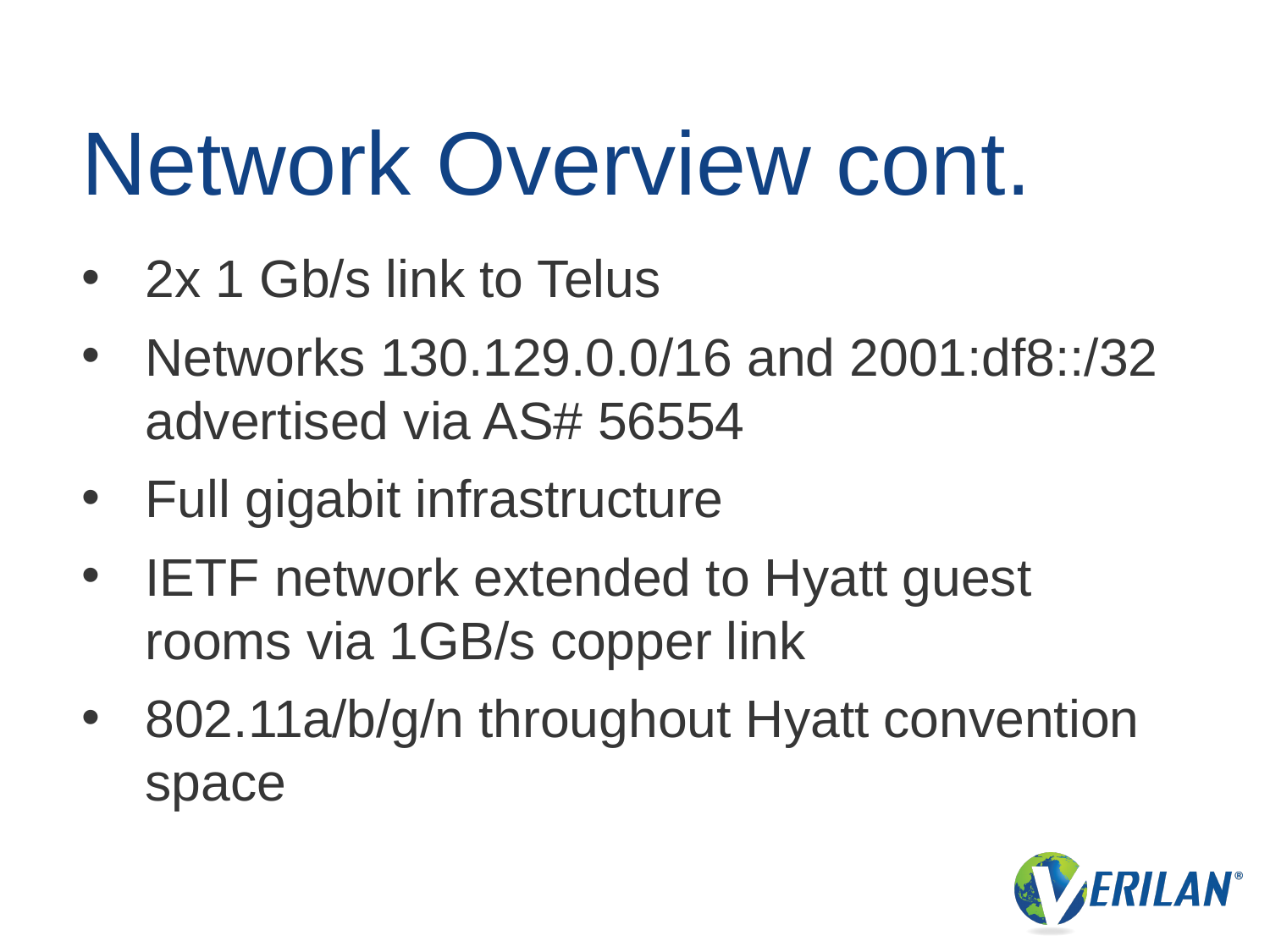

# Network Overview cont.
2x 1 Gb/s link to Telus
Networks 130.129.0.0/16 and 2001:df8::/32 advertised via AS# 56554
Full gigabit infrastructure
IETF network extended to Hyatt guest rooms via 1GB/s copper link
802.11a/b/g/n throughout Hyatt convention space